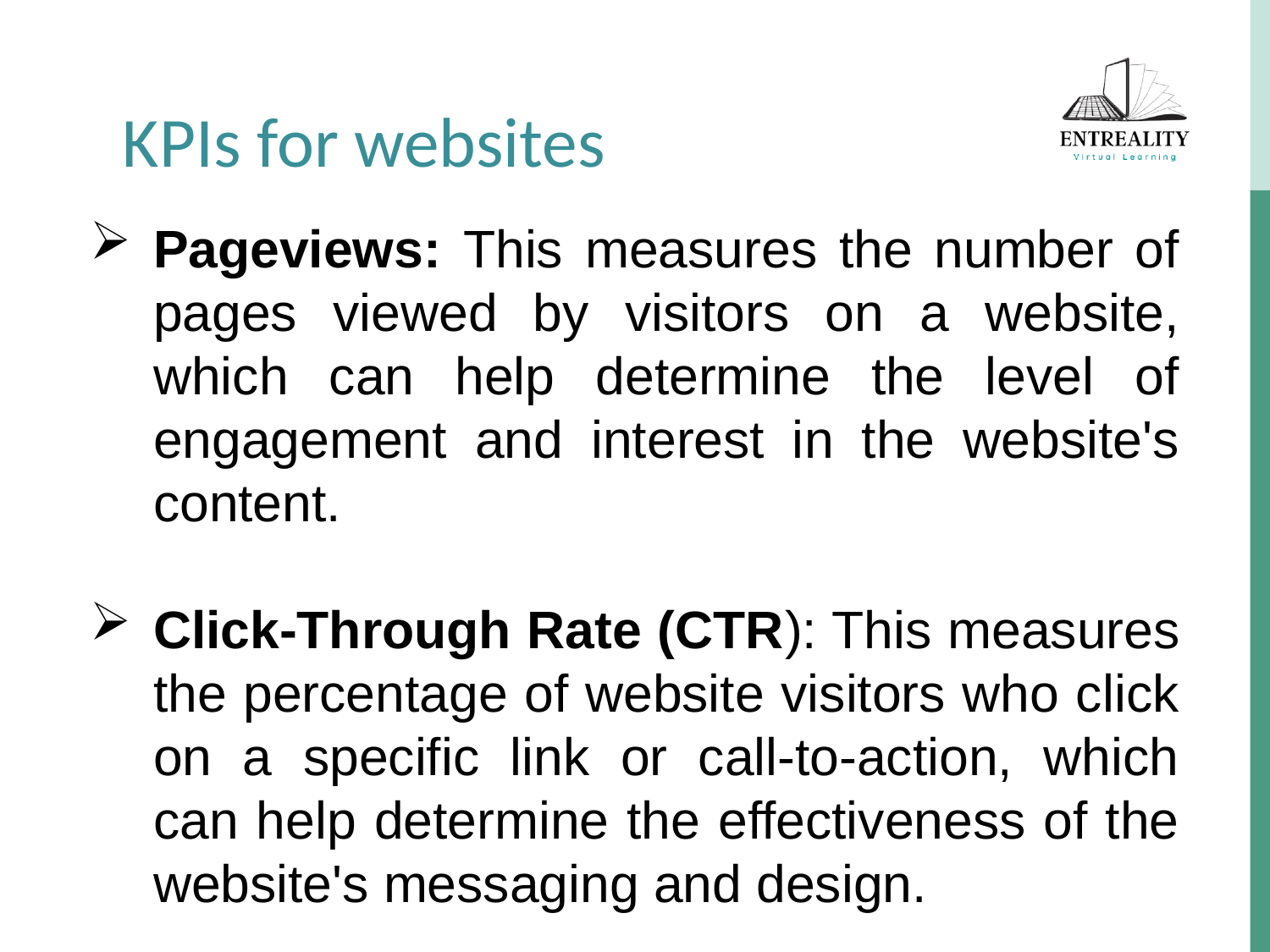

KPIs for websites
Pageviews: This measures the number of pages viewed by visitors on a website, which can help determine the level of engagement and interest in the website's content.

Click-Through Rate (CTR): This measures the percentage of website visitors who click on a specific link or call-to-action, which can help determine the effectiveness of the website's messaging and design.